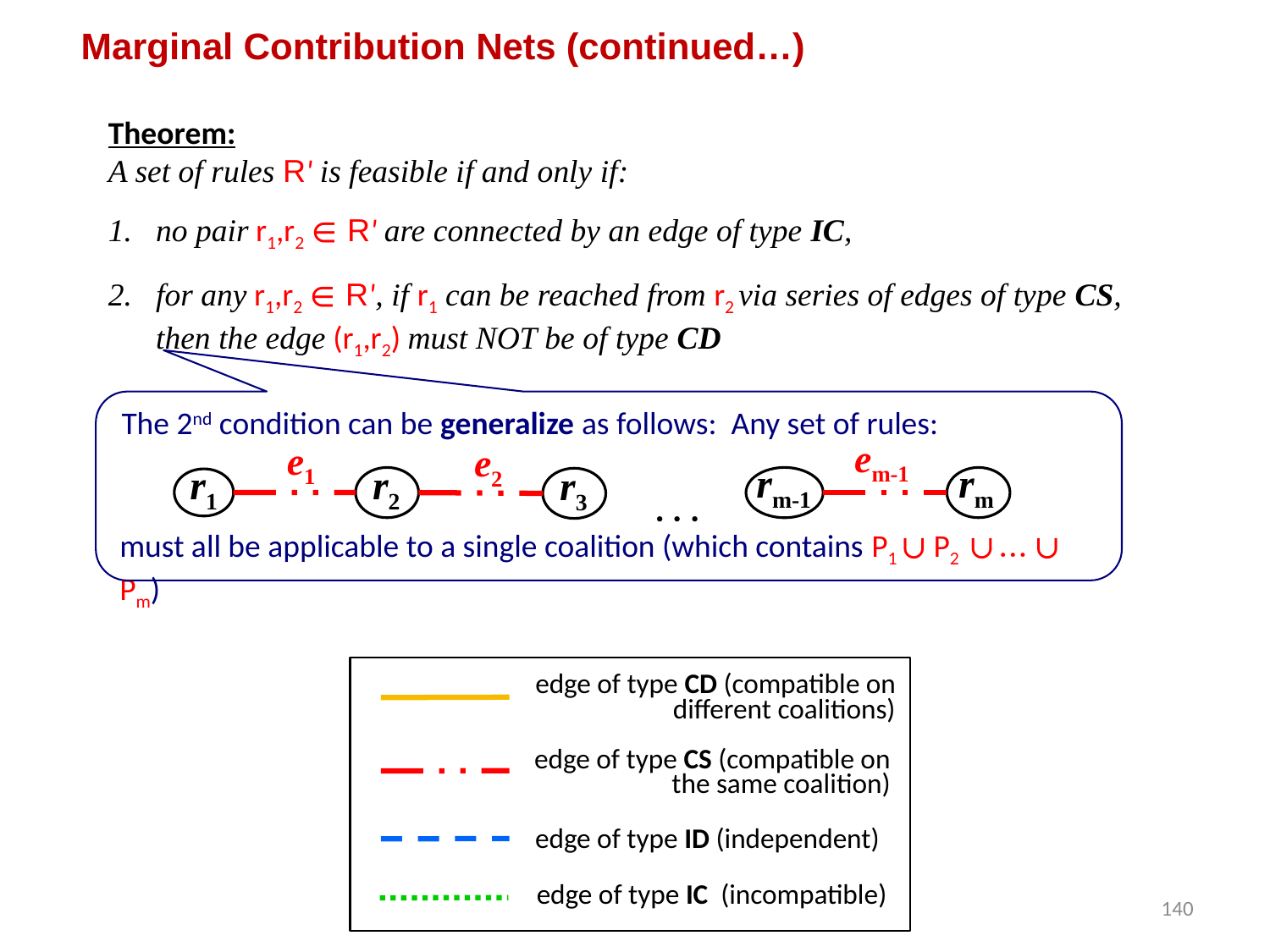

Marginal Contribution Nets (continued…)
Theorem:
A set of rules R' is feasible if and only if:

no pair r1,r2 ∈ R' are connected by an edge of type IC,

for any r1,r2 ∈ R', if r1 can be reached from r2 via series of edges of type CS, then the edge (r1,r2) must NOT be of type CD

The 2nd condition can be generalize as follows:  Any set of rules:
em-1
e1
e2
 . . .
rm-1
rm
r2
r1
r3

must all be applicable to a single coalition (which contains P1 ∪ P2 ∪ … ∪ Pm)

edge of type CD (compatible on different coalitions)
edge of type CS (compatible on the same coalition)
edge of type ID (independent)
edge of type IC  (incompatible)
140